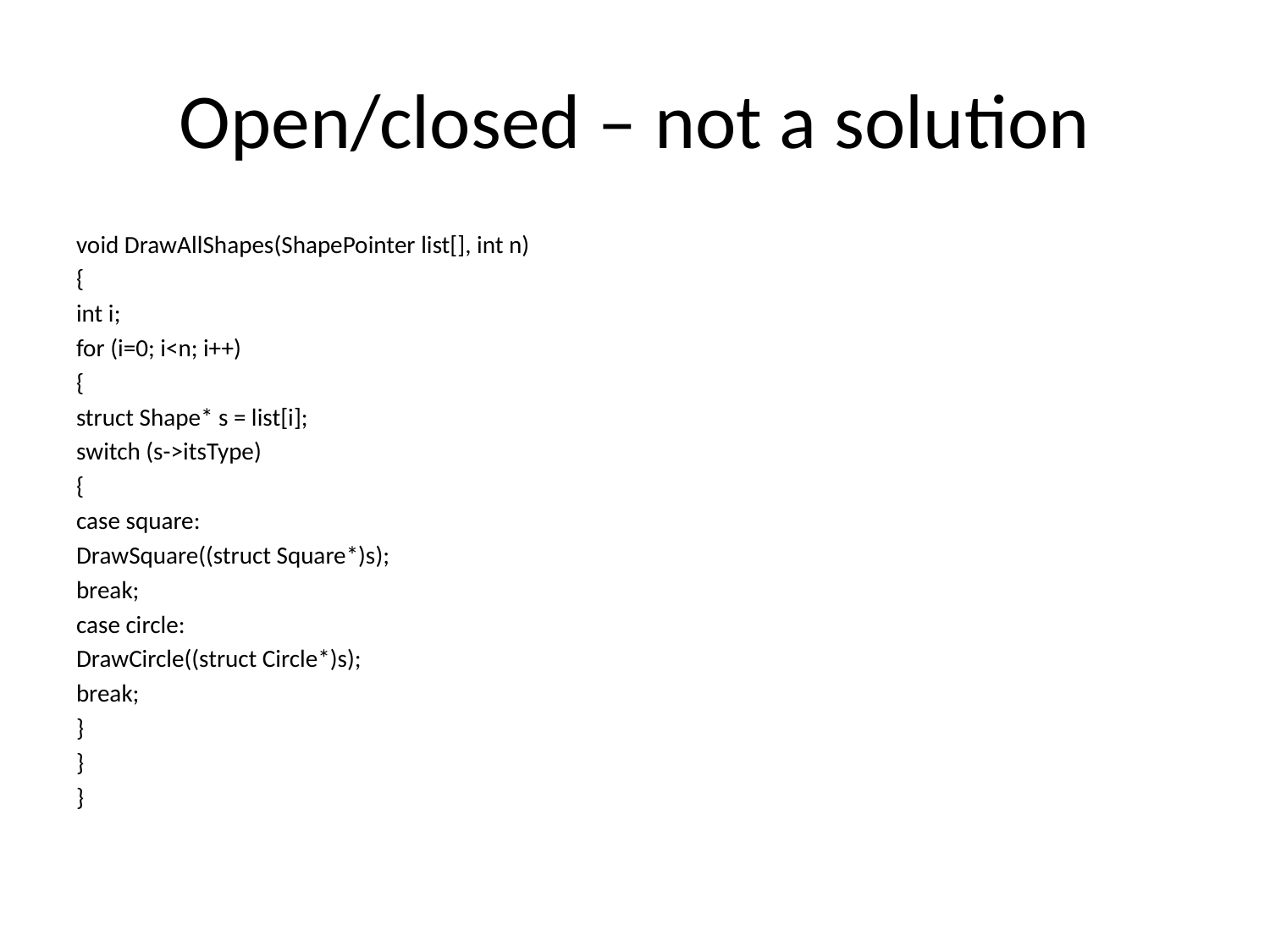

# Open/closed – not a solution
void DrawAllShapes(ShapePointer list[], int n)
{
int i;
for (i=0; i<n; i++)
{
struct Shape* s = list[i];
switch (s->itsType)
{
case square:
DrawSquare((struct Square*)s);
break;
case circle:
DrawCircle((struct Circle*)s);
break;
}
}
}